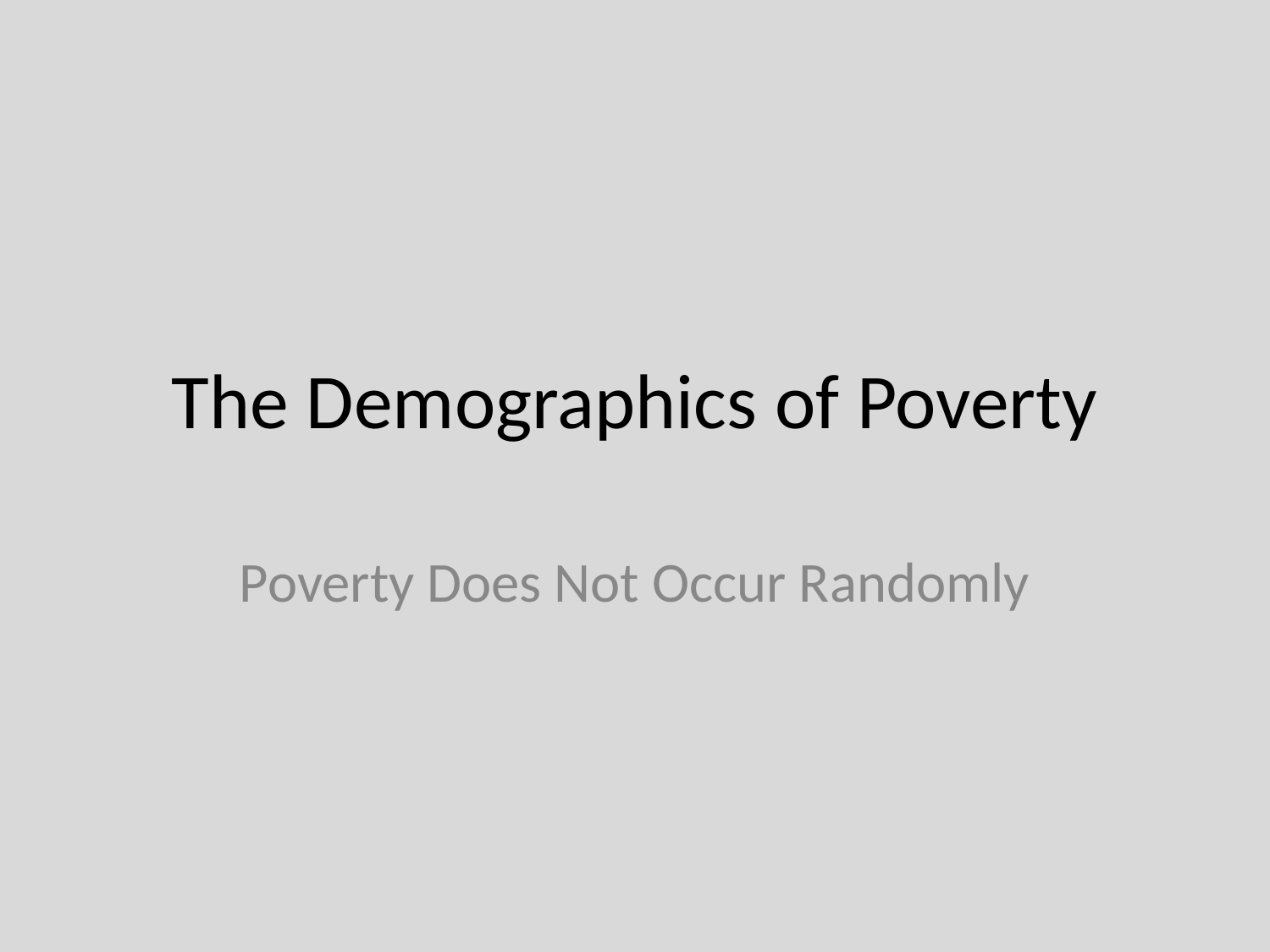

# The Demographics of Poverty
Poverty Does Not Occur Randomly